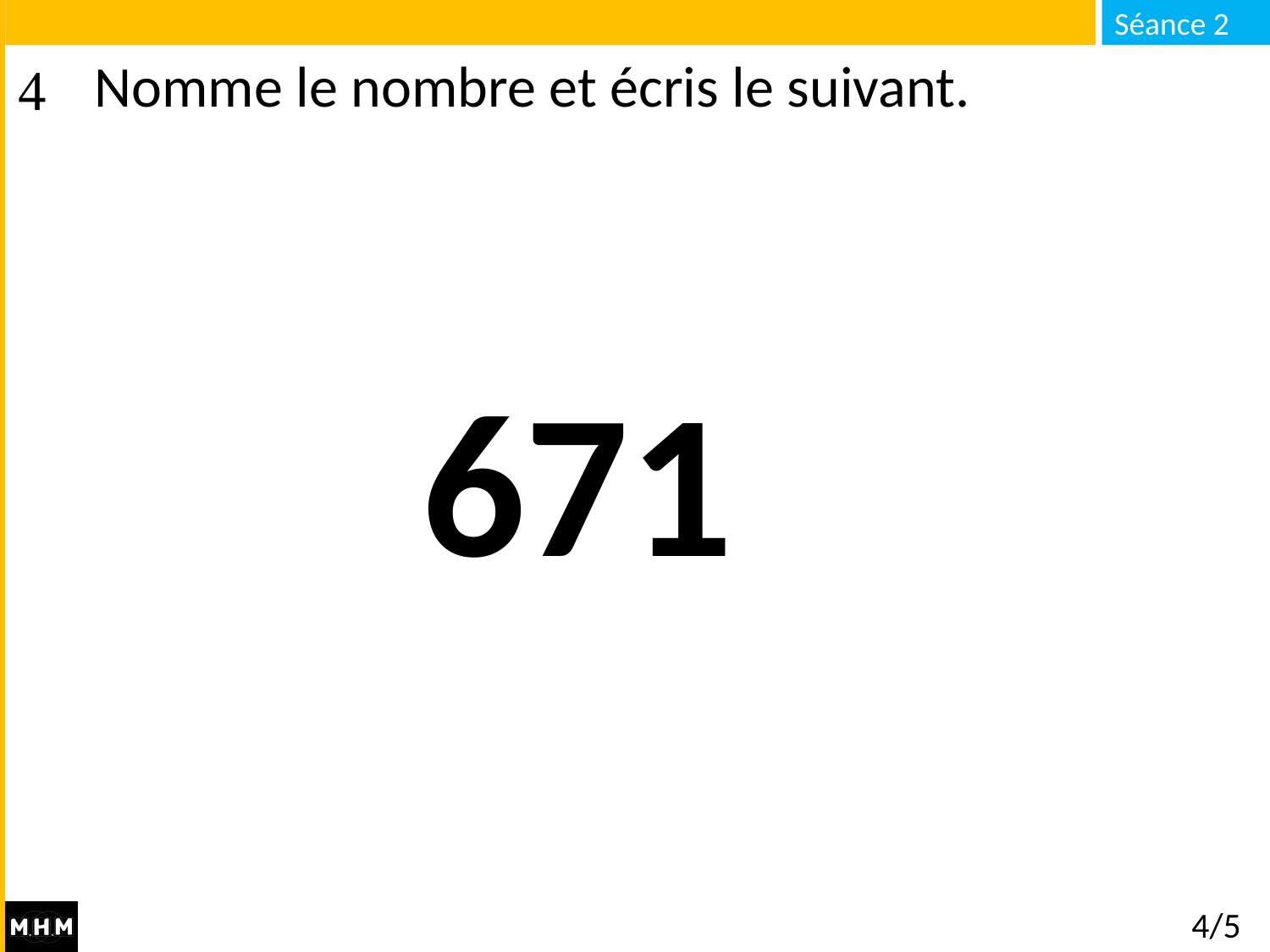

# Nomme le nombre et écris le suivant.
671
4/5